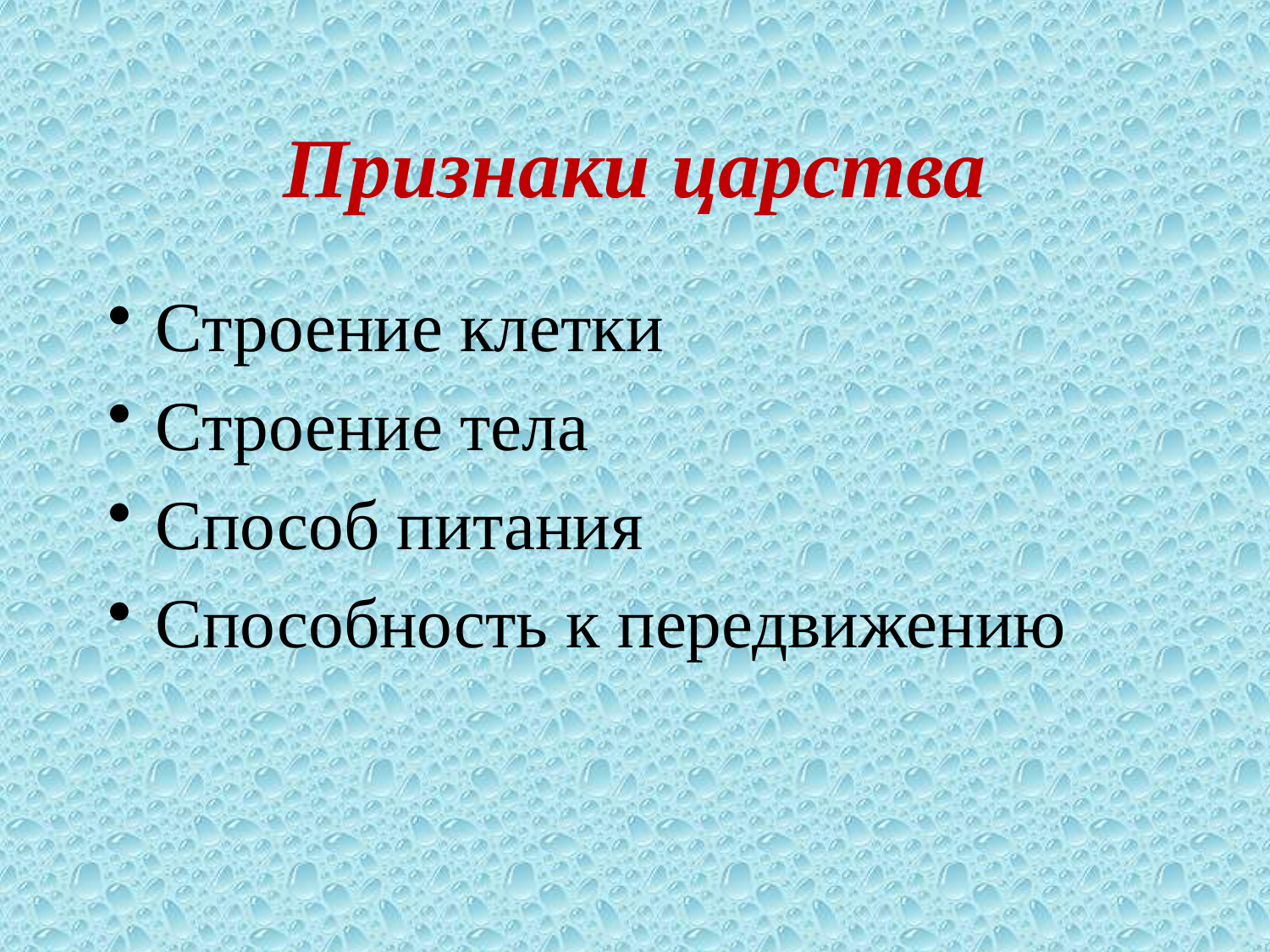

# Признаки царства
Строение клетки
Строение тела
Способ питания
Способность к передвижению